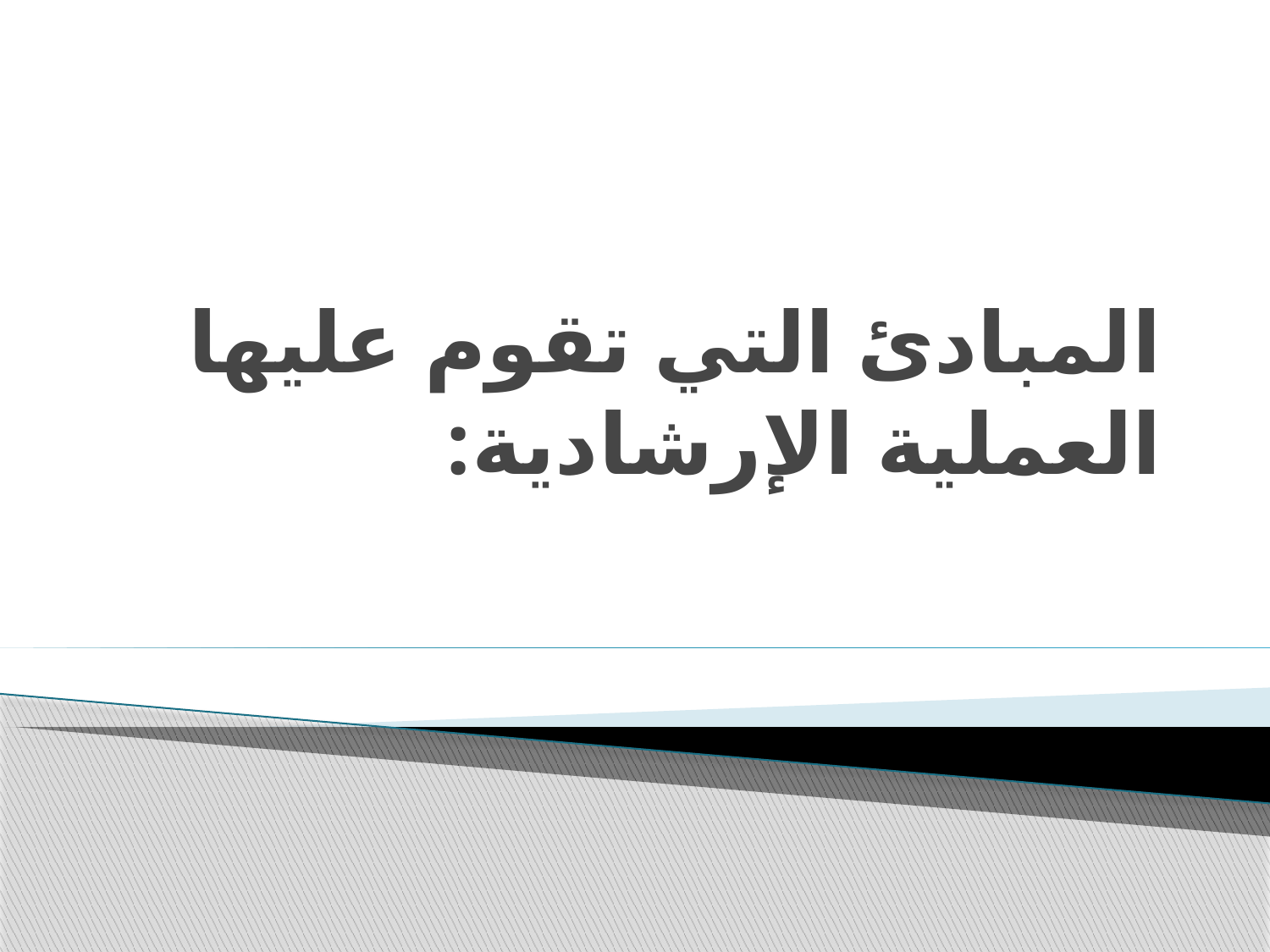

# المبادئ التي تقوم عليها العملية الإرشادية: